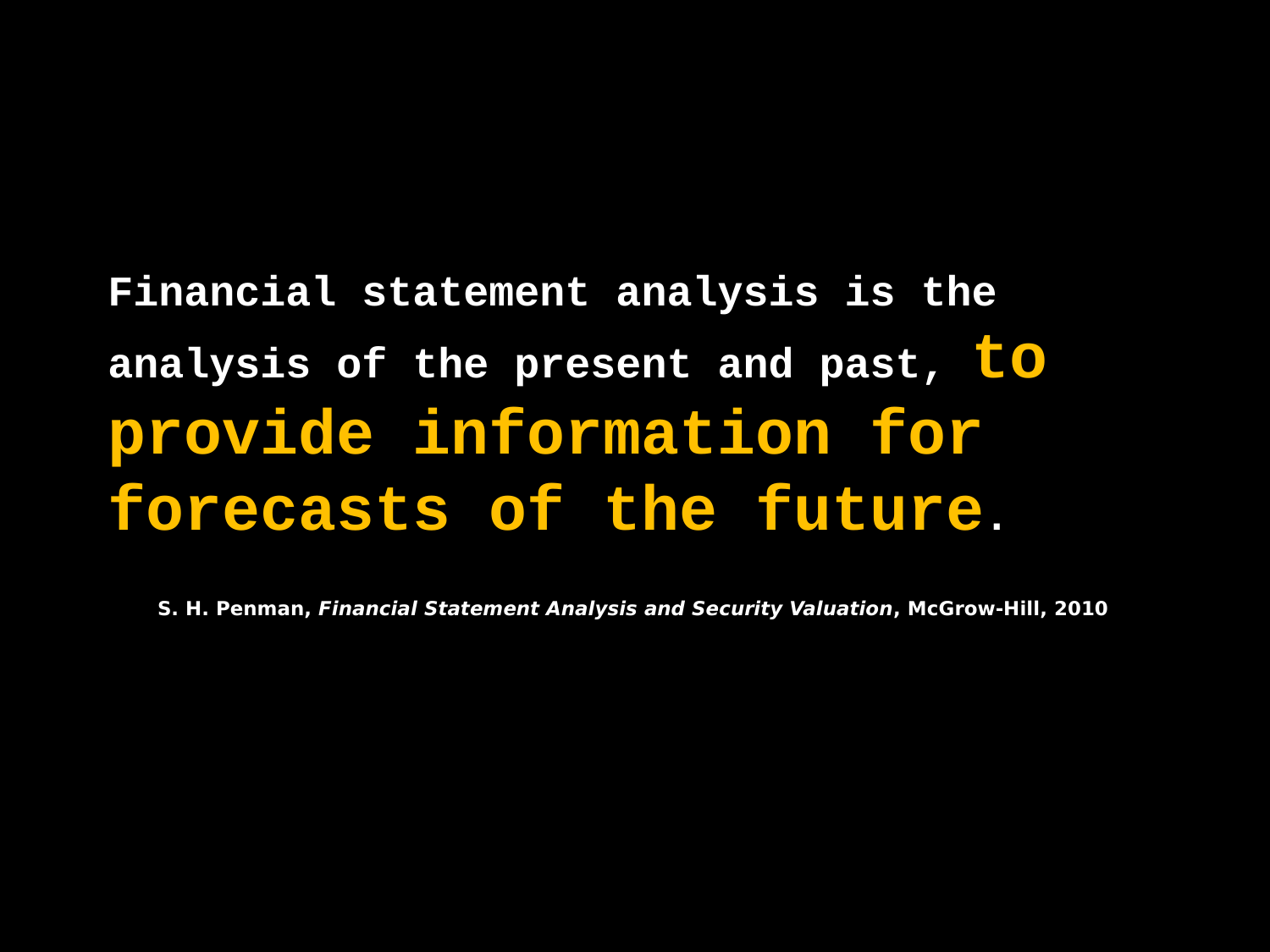

Financial statement analysis is the analysis of the present and past, to provide information for forecasts of the future.
S. H. Penman, Financial Statement Analysis and Security Valuation, McGrow-Hill, 2010